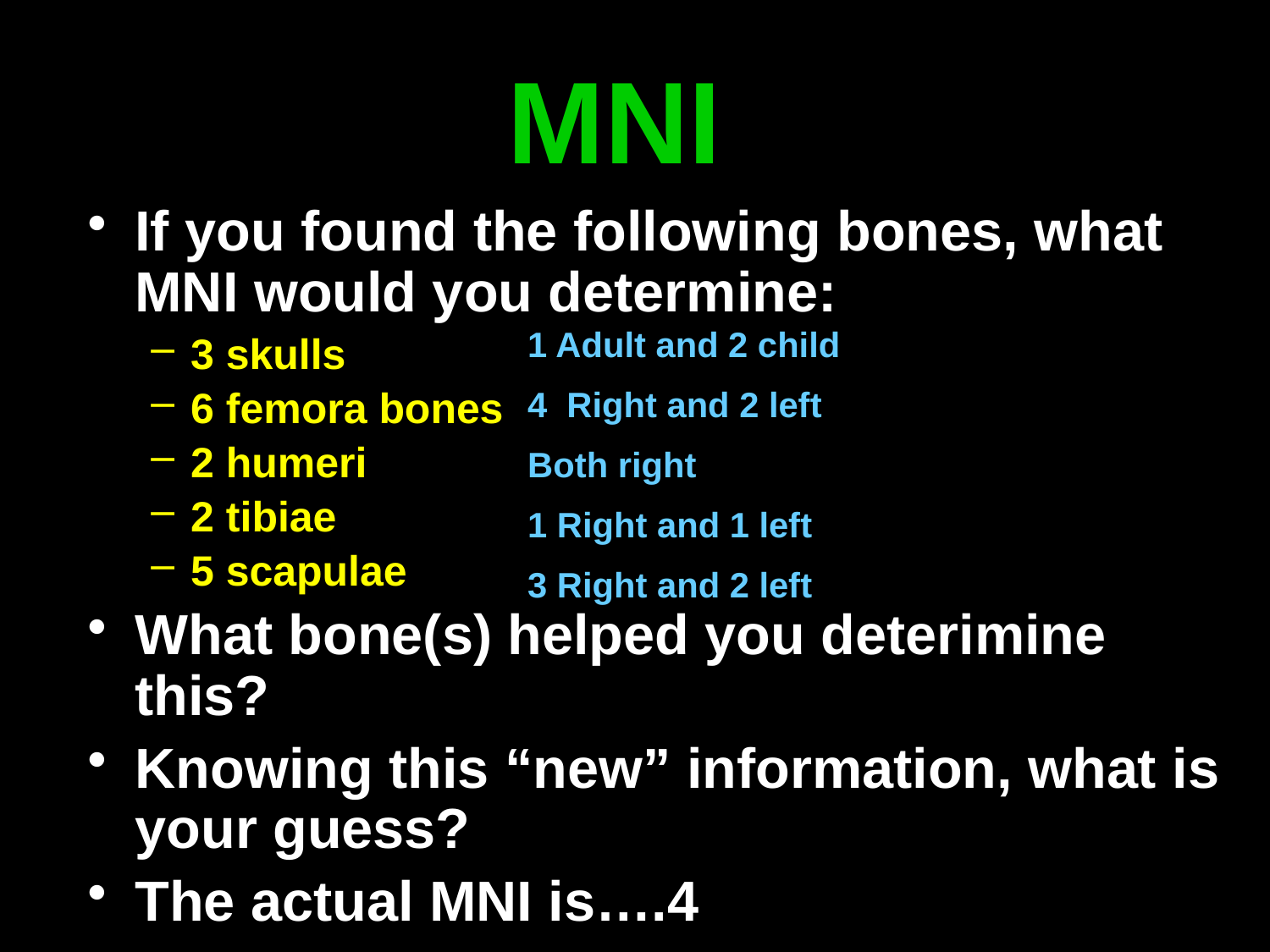

# MNI
If you found the following bones, what MNI would you determine:
3 skulls
6 femora bones
2 humeri
2 tibiae
5 scapulae
What bone(s) helped you deterimine this?
Knowing this “new” information, what is your guess?
The actual MNI is….4

1 Adult and 2 child
4  Right and 2 left
Both right
1 Right and 1 left
3 Right and 2 left